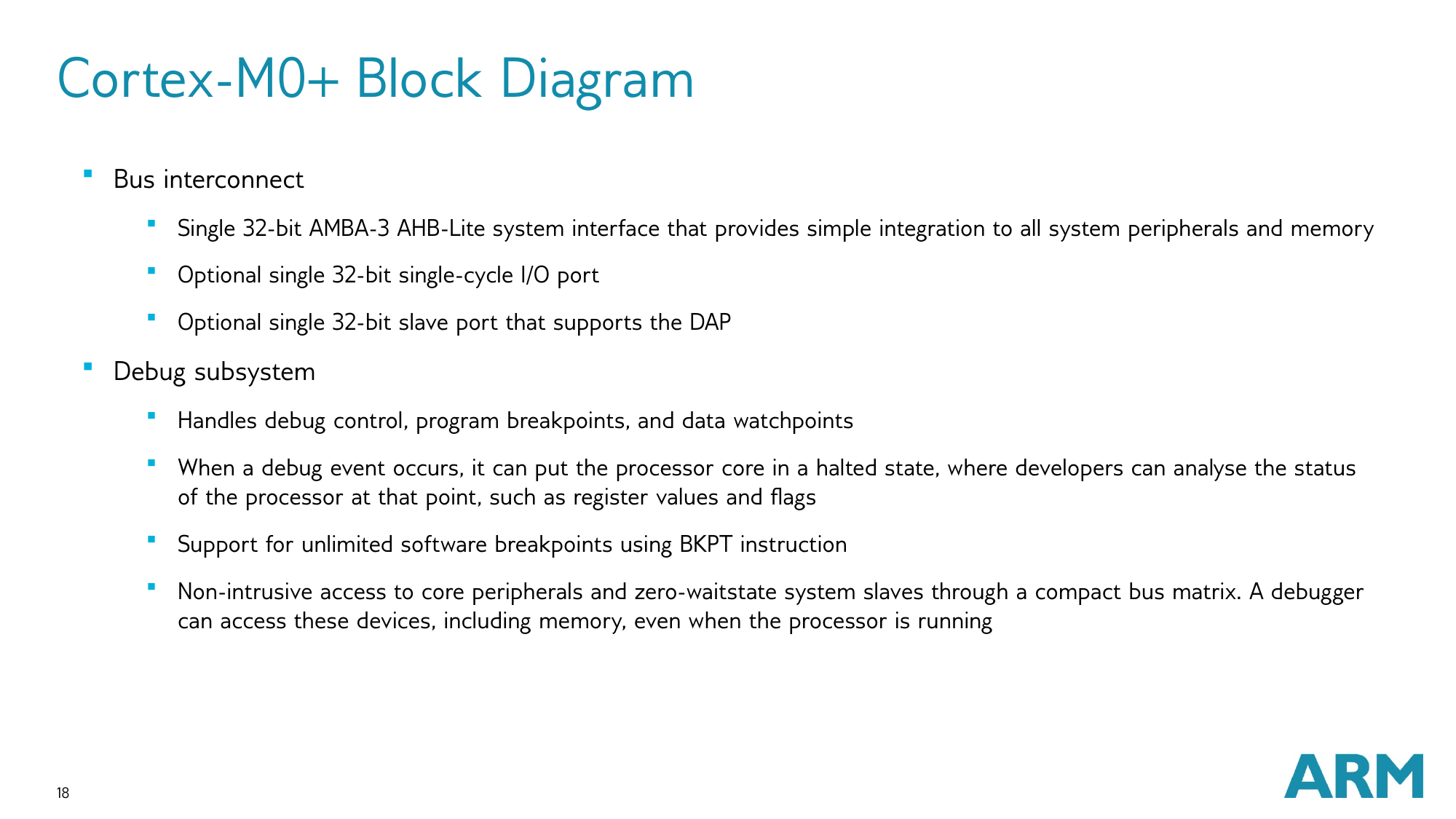

# Cortex-M0+ Block Diagram
Bus interconnect
Single 32-bit AMBA-3 AHB-Lite system interface that provides simple integration to all system peripherals and memory
Optional single 32-bit single-cycle I/O port
Optional single 32-bit slave port that supports the DAP
Debug subsystem
Handles debug control, program breakpoints, and data watchpoints
When a debug event occurs, it can put the processor core in a halted state, where developers can analyse the status of the processor at that point, such as register values and flags
Support for unlimited software breakpoints using BKPT instruction
Non-intrusive access to core peripherals and zero-waitstate system slaves through a compact bus matrix. A debugger can access these devices, including memory, even when the processor is running